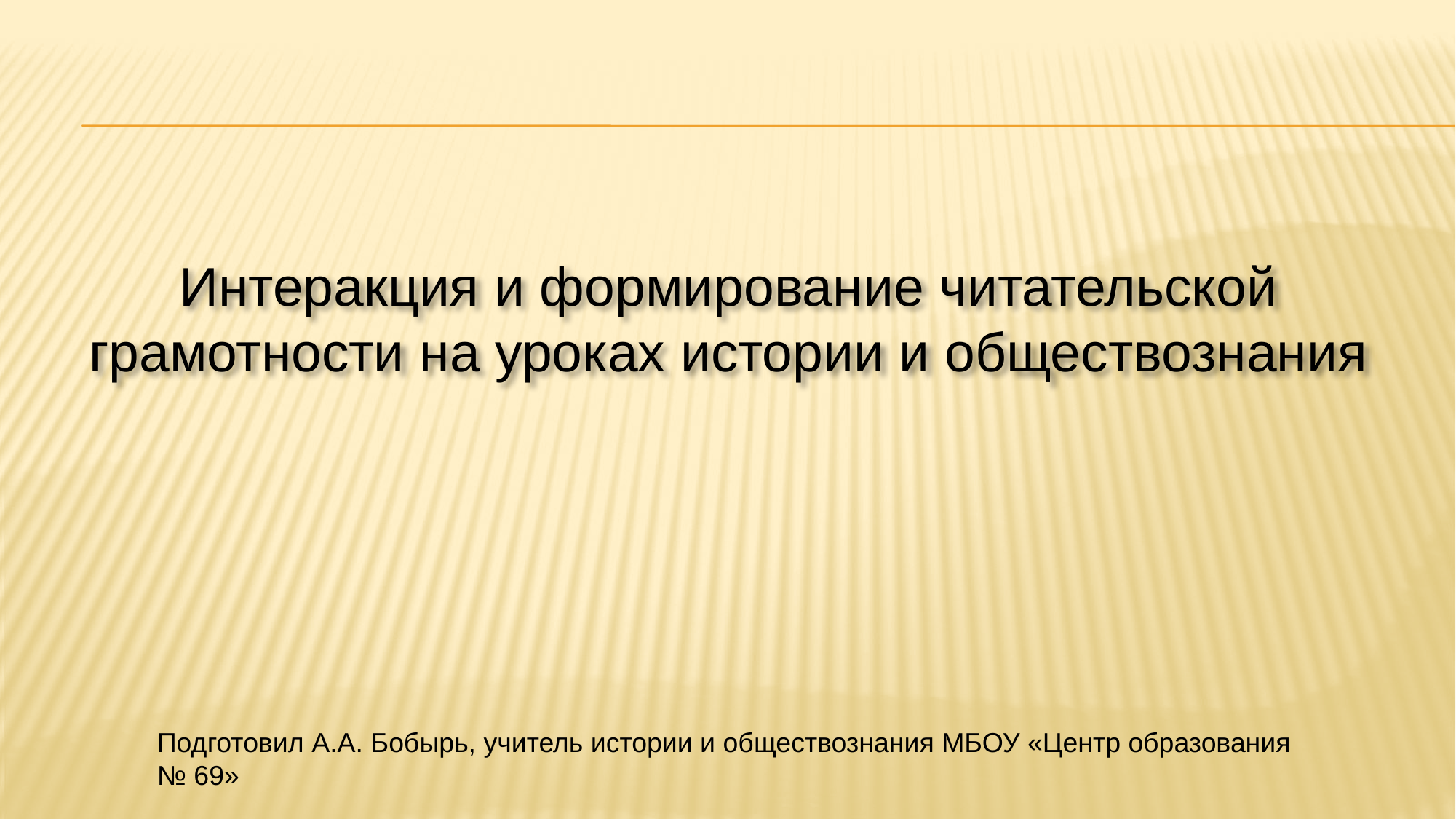

Интеракция и формирование читательской грамотности на уроках истории и обществознания
Подготовил А.А. Бобырь, учитель истории и обществознания МБОУ «Центр образования № 69»